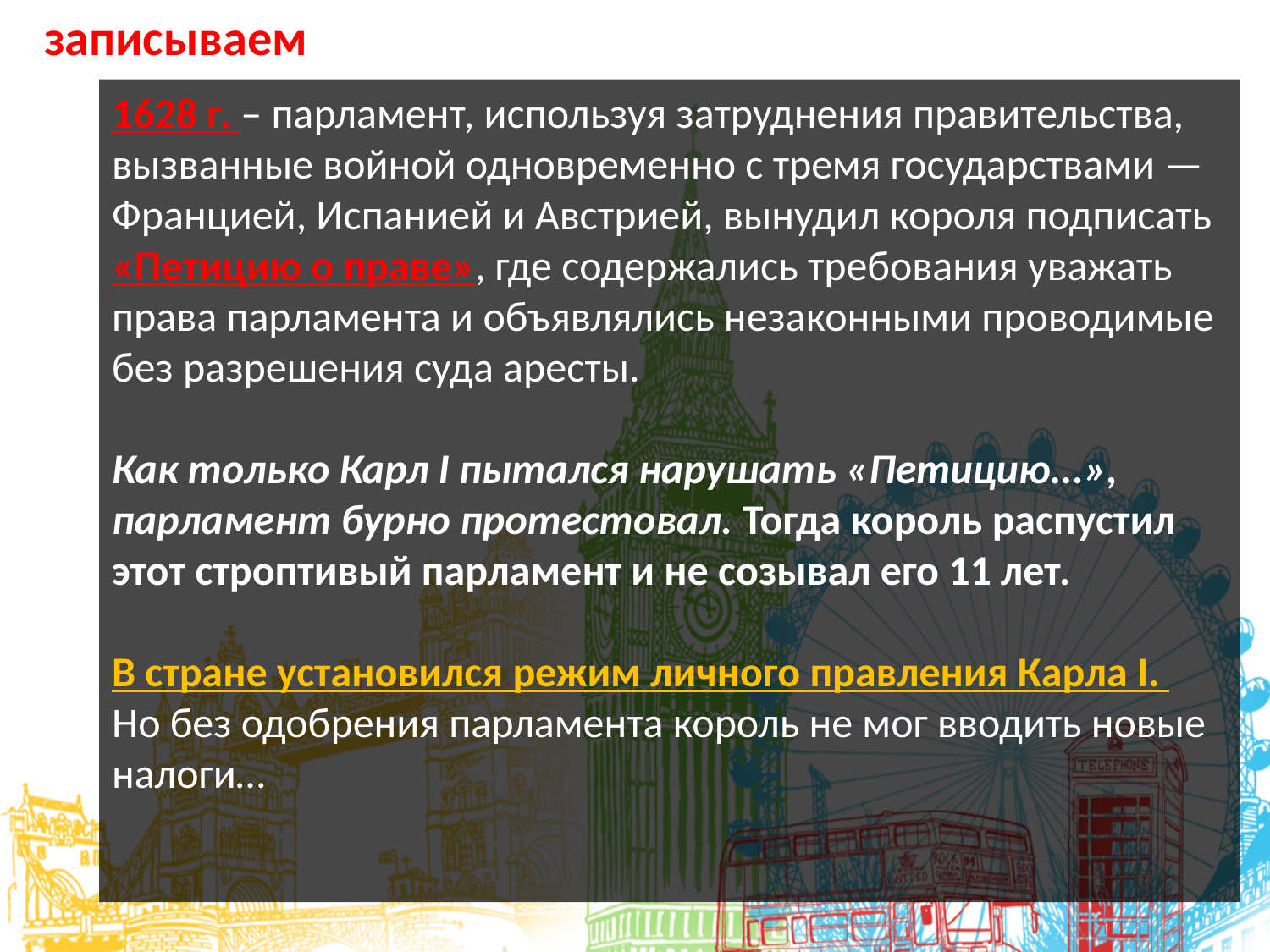

записываем
1628 г. – парламент, используя затруднения правительства, вызванные войной одновременно с тремя государствами — Францией, Испанией и Австрией, вынудил короля подписать «Петицию о праве», где содержались требования уважать права парламента и объявлялись незаконными проводимые без разрешения суда аресты.

Как только Карл I пытался нарушать «Петицию...», парламент бурно протестовал. Тогда король распустил этот строптивый парламент и не созывал его 11 лет.

В стране установился режим личного правления Карла I.
Но без одобрения парламента король не мог вводить новые налоги…